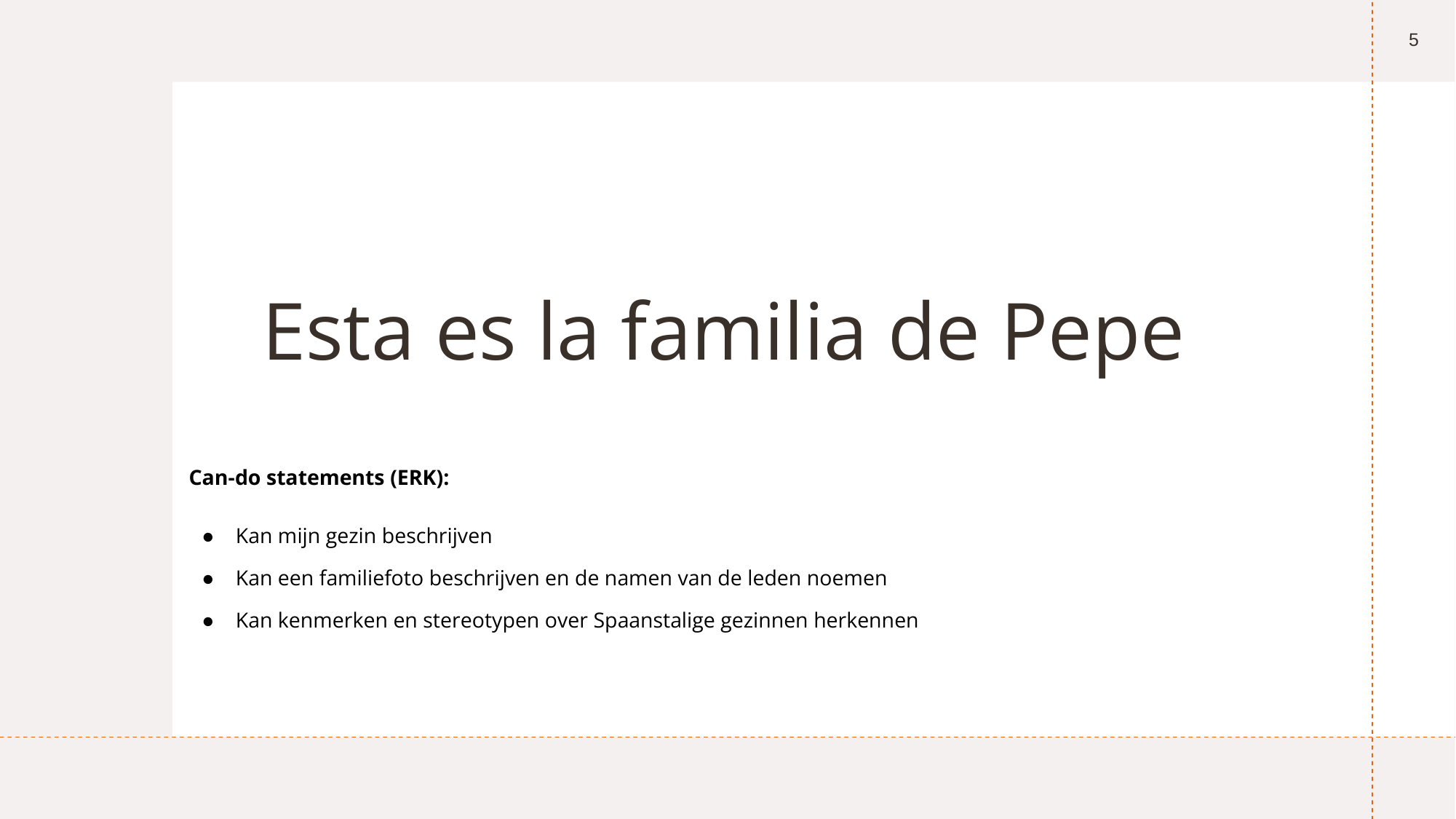

5
# Esta es la familia de Pepe
Can-do statements (ERK):
Kan mijn gezin beschrijven
Kan een familiefoto beschrijven en de namen van de leden noemen
Kan kenmerken en stereotypen over Spaanstalige gezinnen herkennen